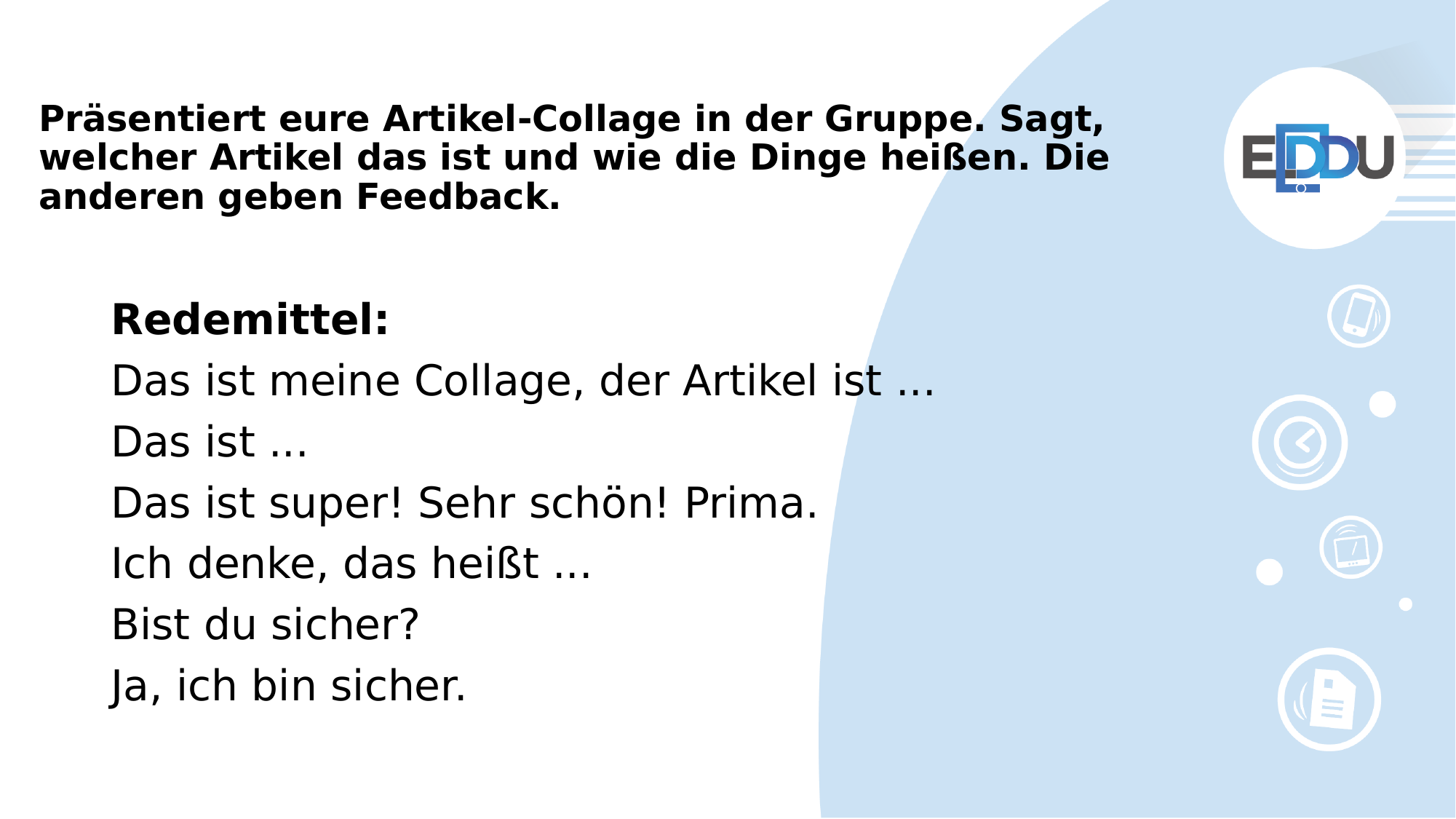

# Präsentiert eure Artikel-Collage in der Gruppe. Sagt, welcher Artikel das ist und wie die Dinge heißen. Die anderen geben Feedback.
Redemittel:
Das ist meine Collage, der Artikel ist ...
Das ist ...
Das ist super! Sehr schön! Prima.
Ich denke, das heißt ...
Bist du sicher?
Ja, ich bin sicher.